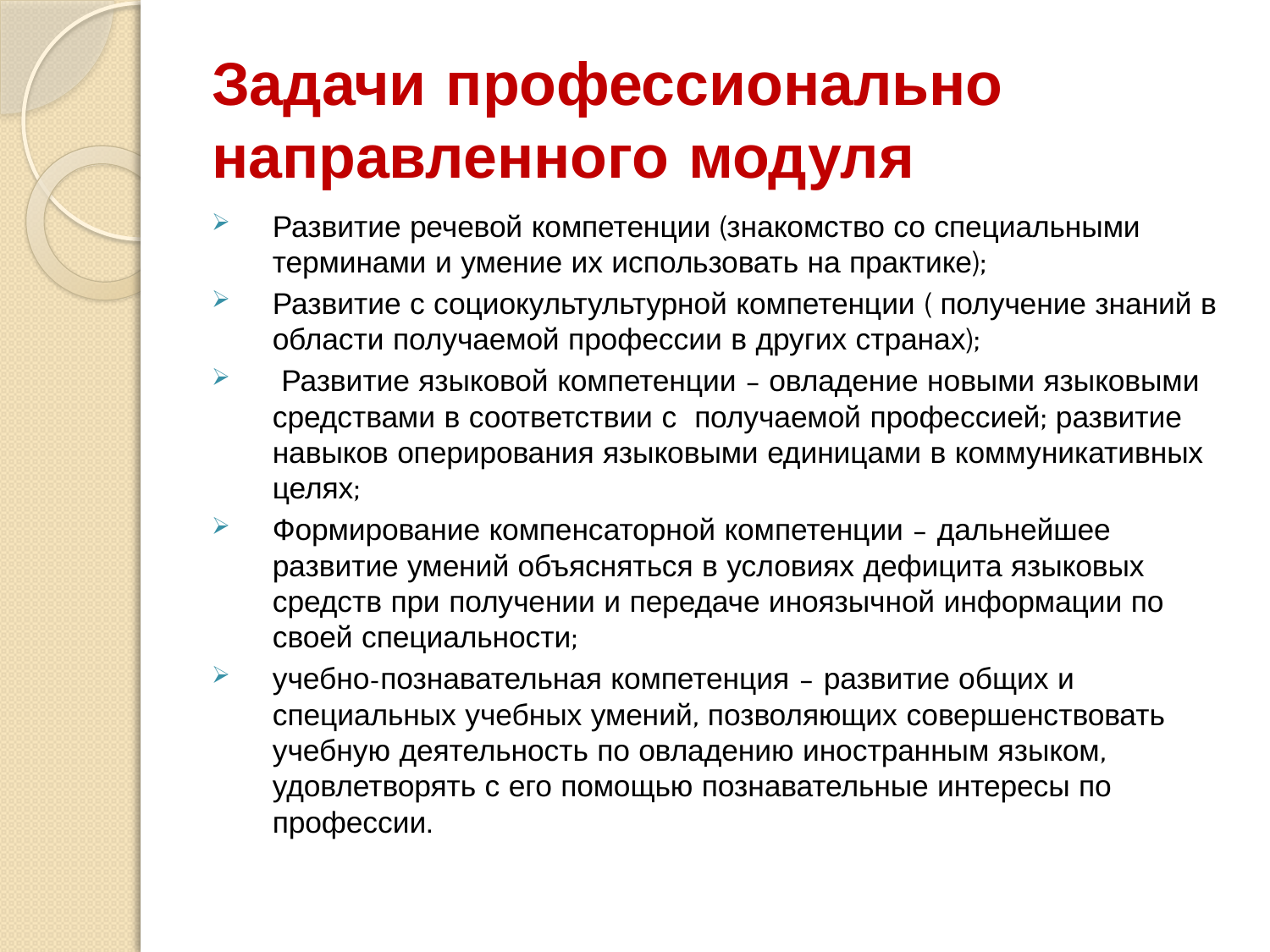

# Задачи профессионально направленного модуля
Развитие речевой компетенции (знакомство со специальными терминами и умение их использовать на практике);
Развитие с социокультультурной компетенции ( получение знаний в области получаемой профессии в других странах);
 Развитие языковой компетенции – овладение новыми языковыми средствами в соответствии с  получаемой профессией; развитие навыков оперирования языковыми единицами в коммуникативных целях;
Формирование компенсаторной компетенции – дальнейшее развитие умений объясняться в условиях дефицита языковых средств при получении и передаче иноязычной информации по своей специальности;
учебно-познавательная компетенция – развитие общих и специальных учебных умений, позволяющих совершенствовать учебную деятельность по овладению иностранным языком, удовлетворять с его помощью познавательные интересы по  профессии.